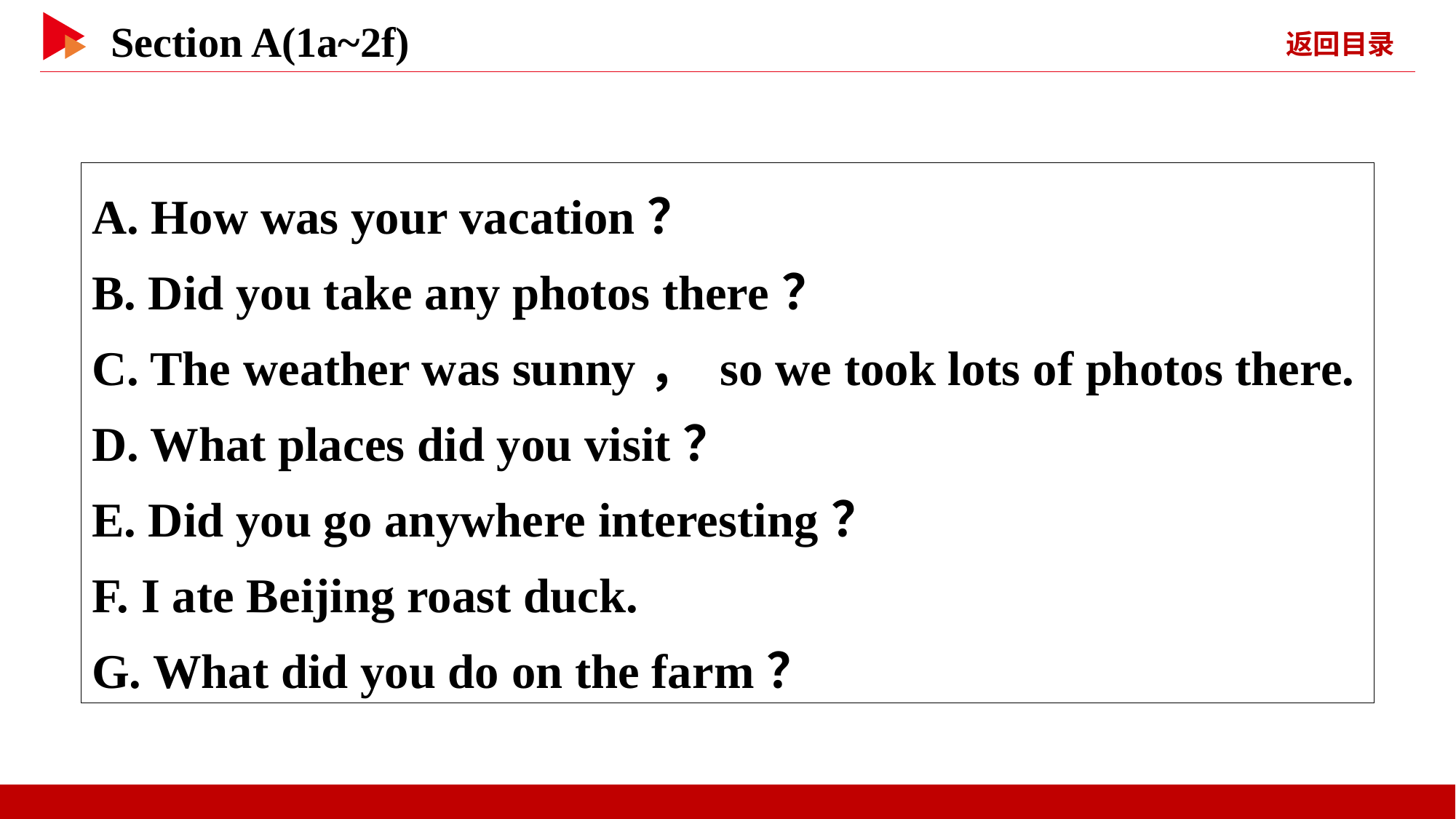

A. How was your vacation？
B. Did you take any photos there？
C. The weather was sunny， so we took lots of photos there.
D. What places did you visit？
E. Did you go anywhere interesting？
F. I ate Beijing roast duck.
G. What did you do on the farm？